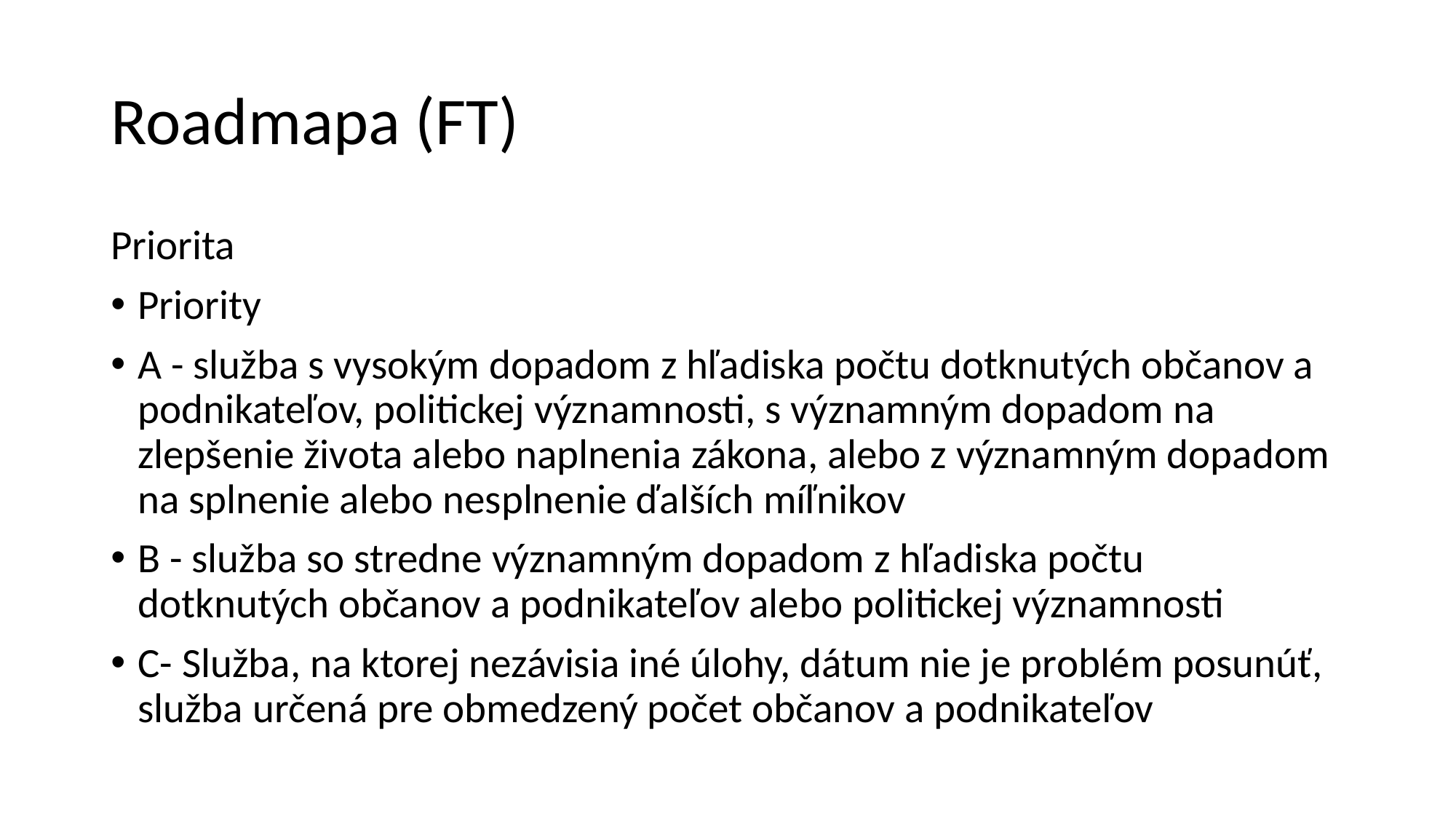

# Roadmapa (FT)
Priorita
Priority
A - služba s vysokým dopadom z hľadiska počtu dotknutých občanov a podnikateľov, politickej významnosti, s významným dopadom na zlepšenie života alebo naplnenia zákona, alebo z významným dopadom na splnenie alebo nesplnenie ďalších míľnikov
B - služba so stredne významným dopadom z hľadiska počtu dotknutých občanov a podnikateľov alebo politickej významnosti
C- Služba, na ktorej nezávisia iné úlohy, dátum nie je problém posunúť, služba určená pre obmedzený počet občanov a podnikateľov